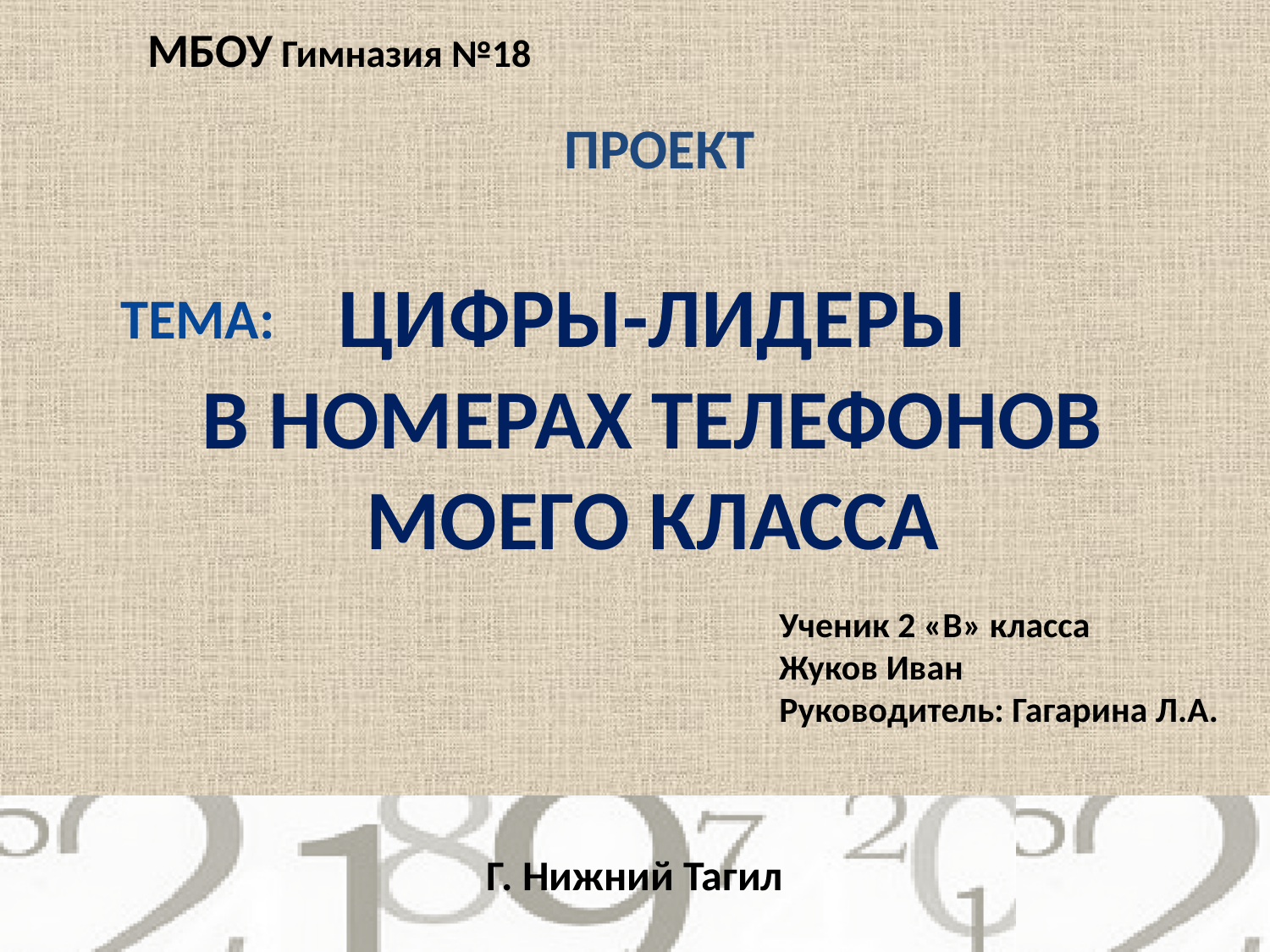

МБОУ Гимназия №18

ПРОЕКТ

ЦИФРЫ-ЛИДЕРЫ
В НОМЕРАХ ТЕЛЕФОНОВ
МОЕГО КЛАССА
ТЕМА:
Ученик 2 «В» класса
Жуков Иван
Руководитель: Гагарина Л.А.
Г. Нижний Тагил